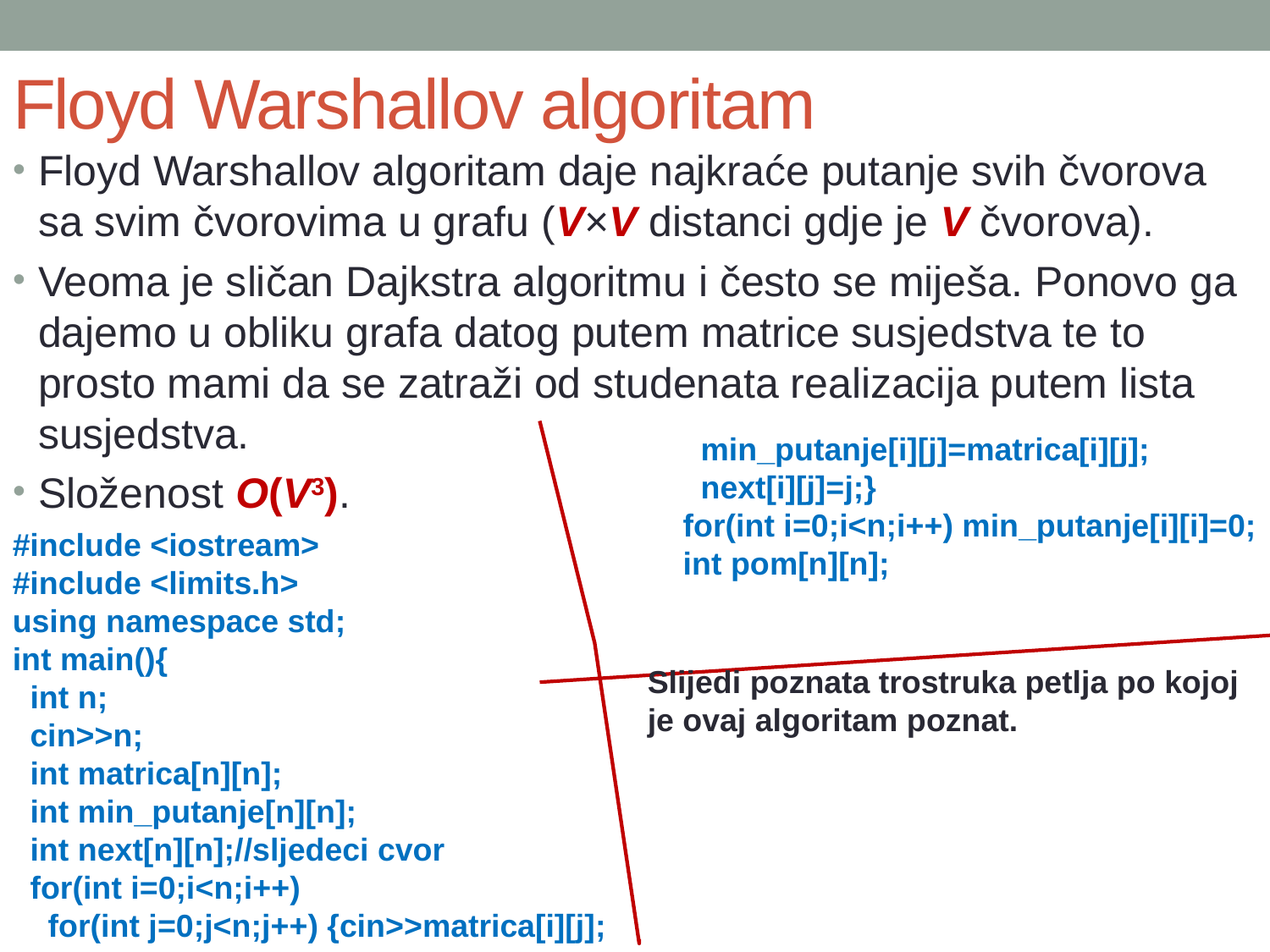

# Floyd Warshallov algoritam
Floyd Warshallov algoritam daje najkraće putanje svih čvorova sa svim čvorovima u grafu (V×V distanci gdje je V čvorova).
Veoma je sličan Dajkstra algoritmu i često se miješa. Ponovo ga dajemo u obliku grafa datog putem matrice susjedstva te to prosto mami da se zatraži od studenata realizacija putem lista susjedstva.
Složenost O(V3).

      min_putanje[i][j]=matrica[i][j];
      next[i][j]=j;}
    for(int i=0;i<n;i++) min_putanje[i][i]=0;
    int pom[n][n];
#include <iostream>
#include <limits.h>
using namespace std;
int main(){
  int n;
  cin>>n;
  int matrica[n][n];
  int min_putanje[n][n];
  int next[n][n];//sljedeci cvor
  for(int i=0;i<n;i++)
    for(int j=0;j<n;j++) {cin>>matrica[i][j];
Slijedi poznata trostruka petlja po kojoj je ovaj algoritam poznat.